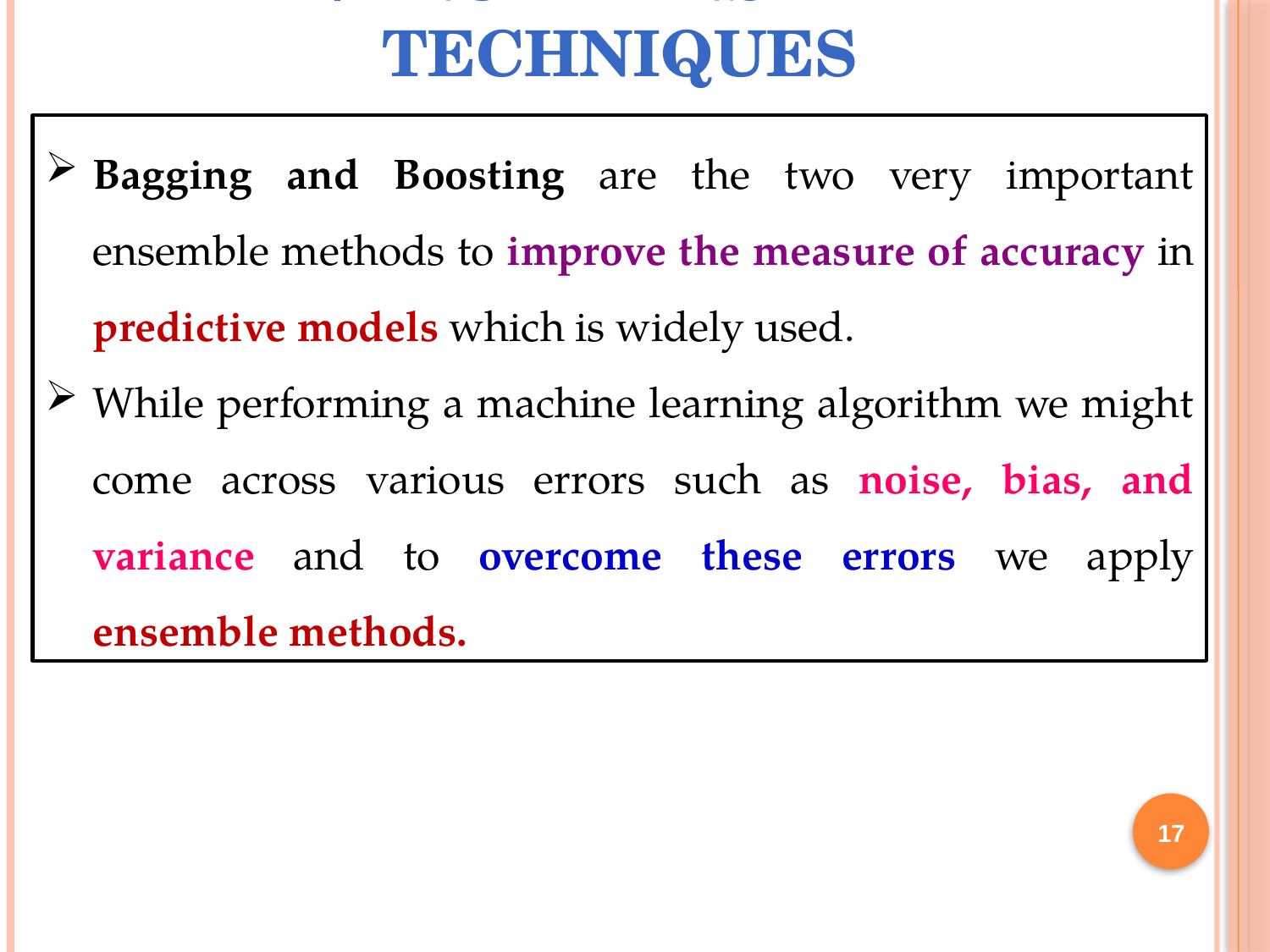

# Advanced Ensemble Techniques
Bagging and Boosting are the two very important ensemble methods to improve the measure of accuracy in predictive models which is widely used.
While performing a machine learning algorithm we might come across various errors such as noise, bias, and variance and to overcome these errors we apply ensemble methods.
17